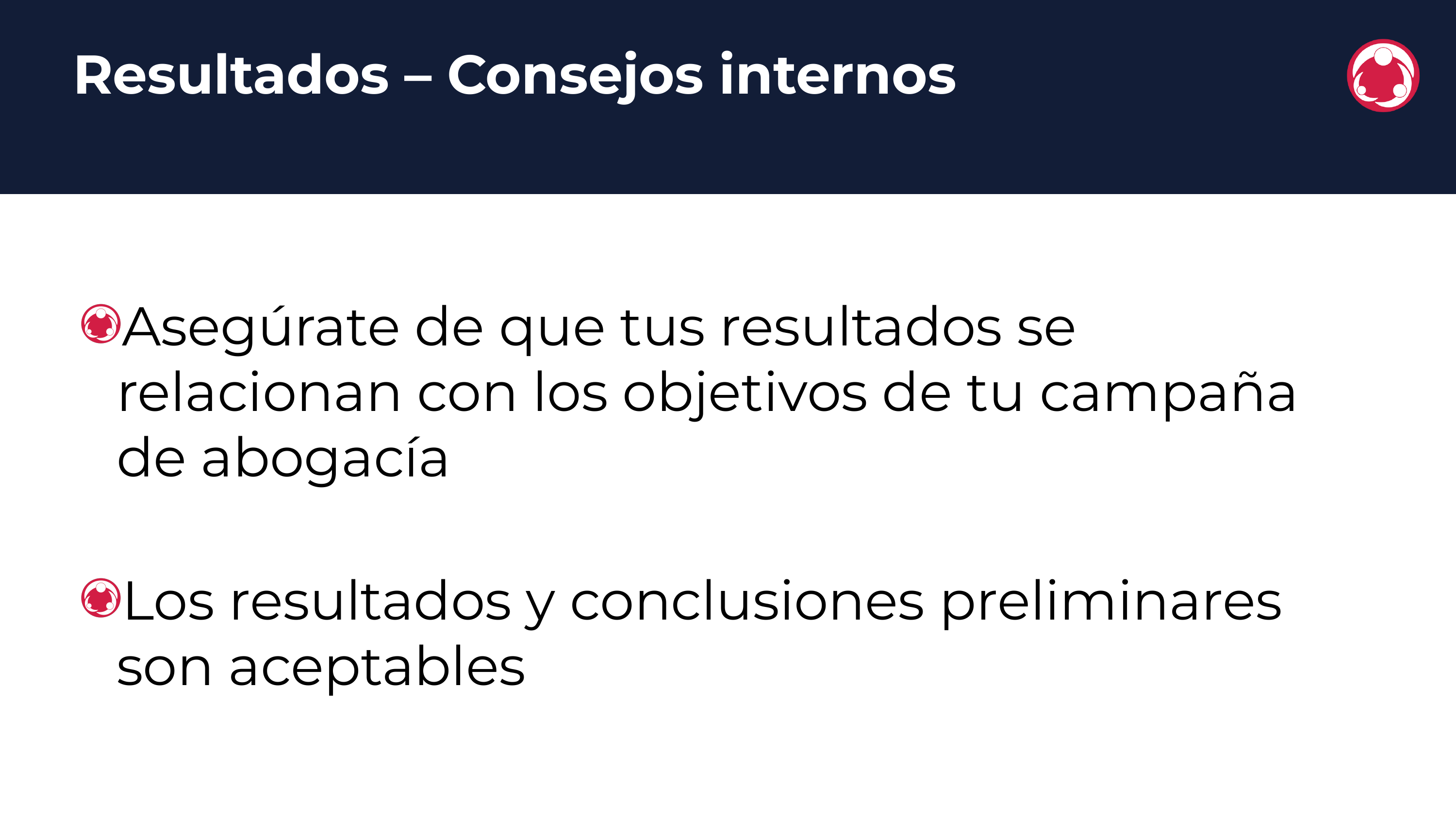

Resultados – Consejos internos

Asegúrate de que tus resultados se relacionan con los objetivos de tu campaña de abogacía

Los resultados y conclusiones preliminares son aceptables